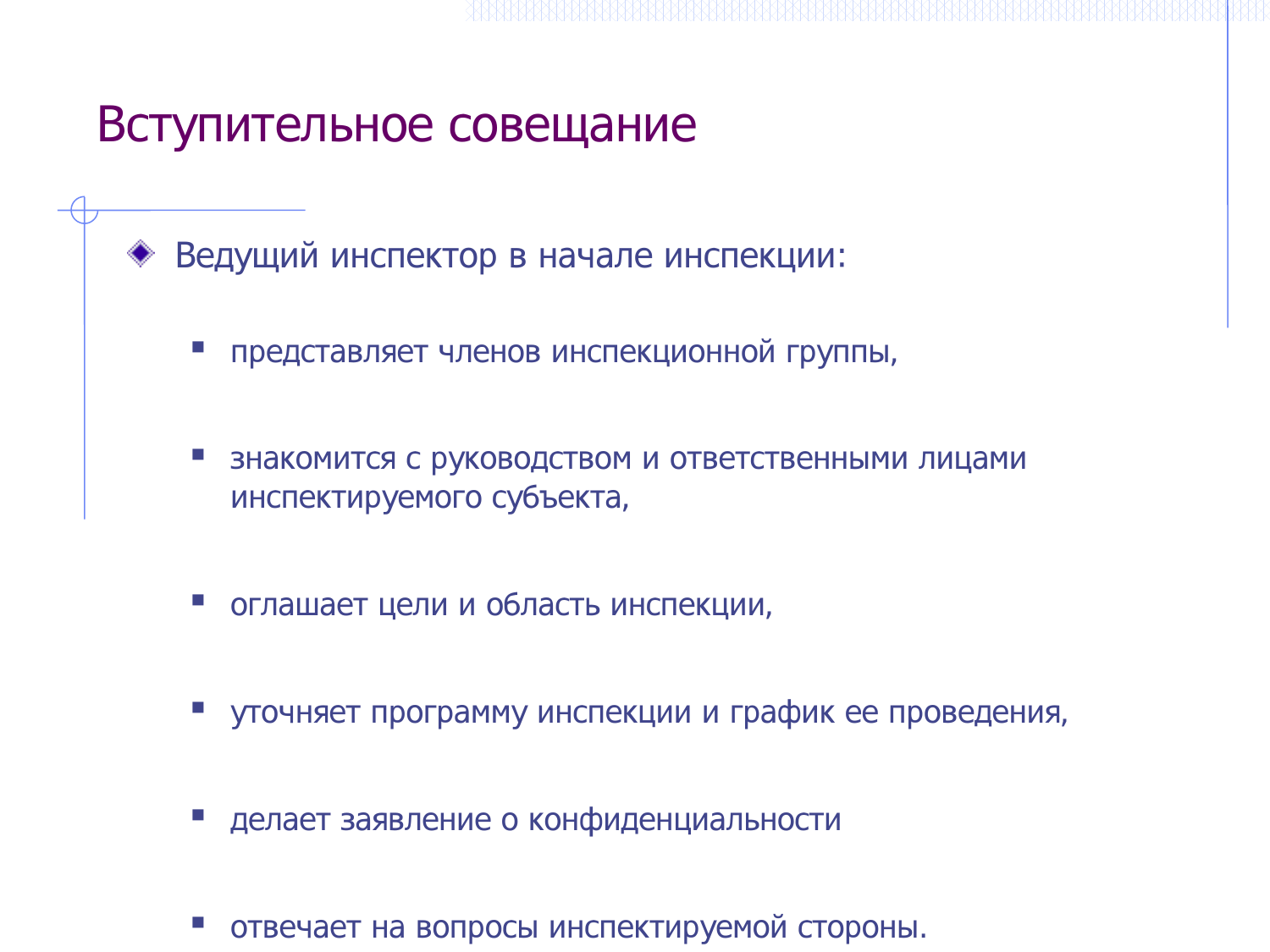

Вступительное совещание
Ведущий инспектор в начале инспекции:

представляет членов инспекционной группы,

знакомится с руководством и ответственными лицами инспектируемого субъекта,

оглашает цели и область инспекции,

уточняет программу инспекции и график ее проведения,

делает заявление о конфиденциальности

отвечает на вопросы инспектируемой стороны.